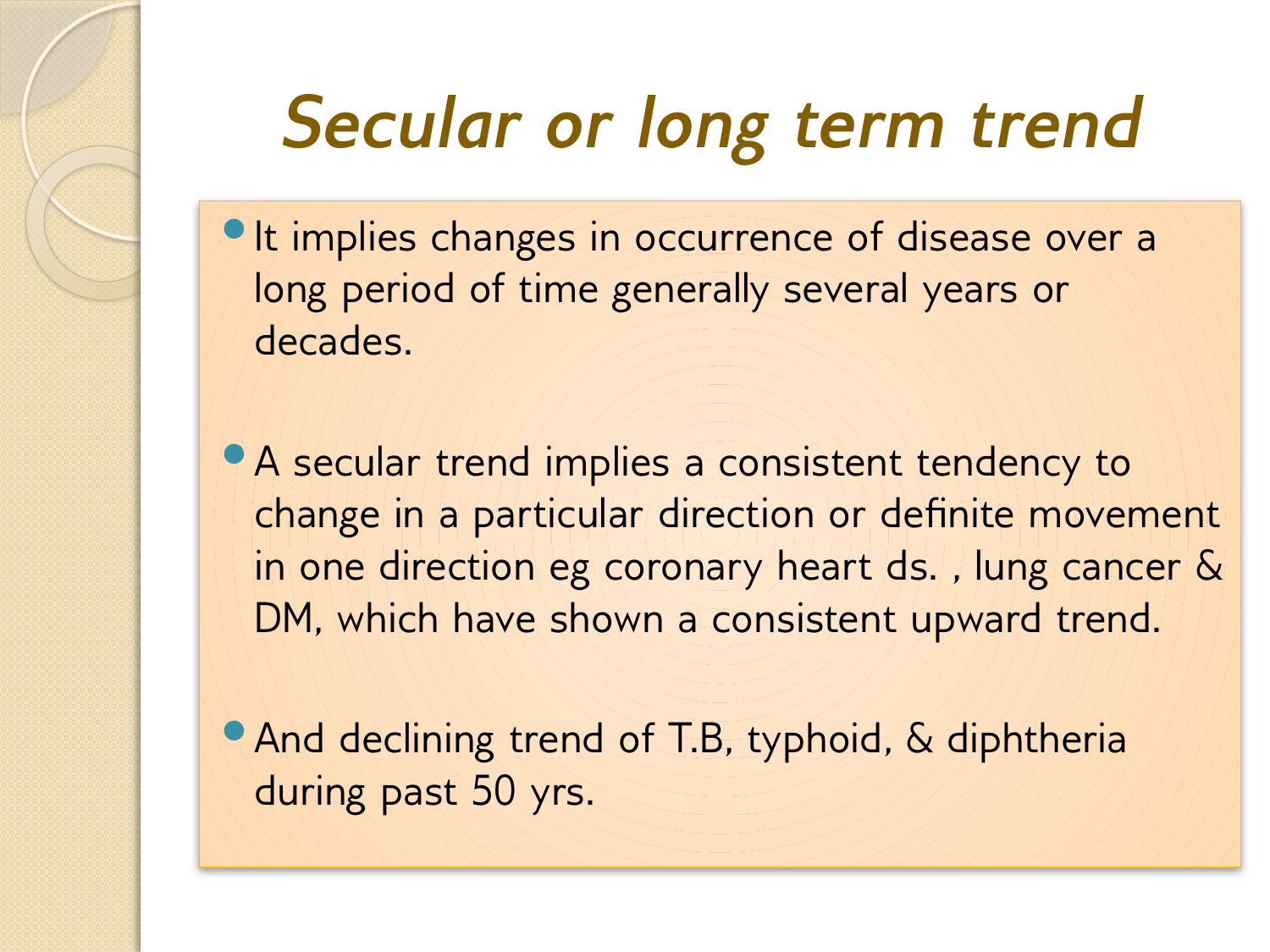

# Secular or long term trend
It implies changes in occurrence of disease over a long period of time generally several years or decades.

A secular trend implies a consistent tendency to change in a particular direction or definite movement in one direction eg coronary heart ds. , lung cancer & DM, which have shown a consistent upward trend.

And declining trend of T.B, typhoid, & diphtheria during past 50 yrs.